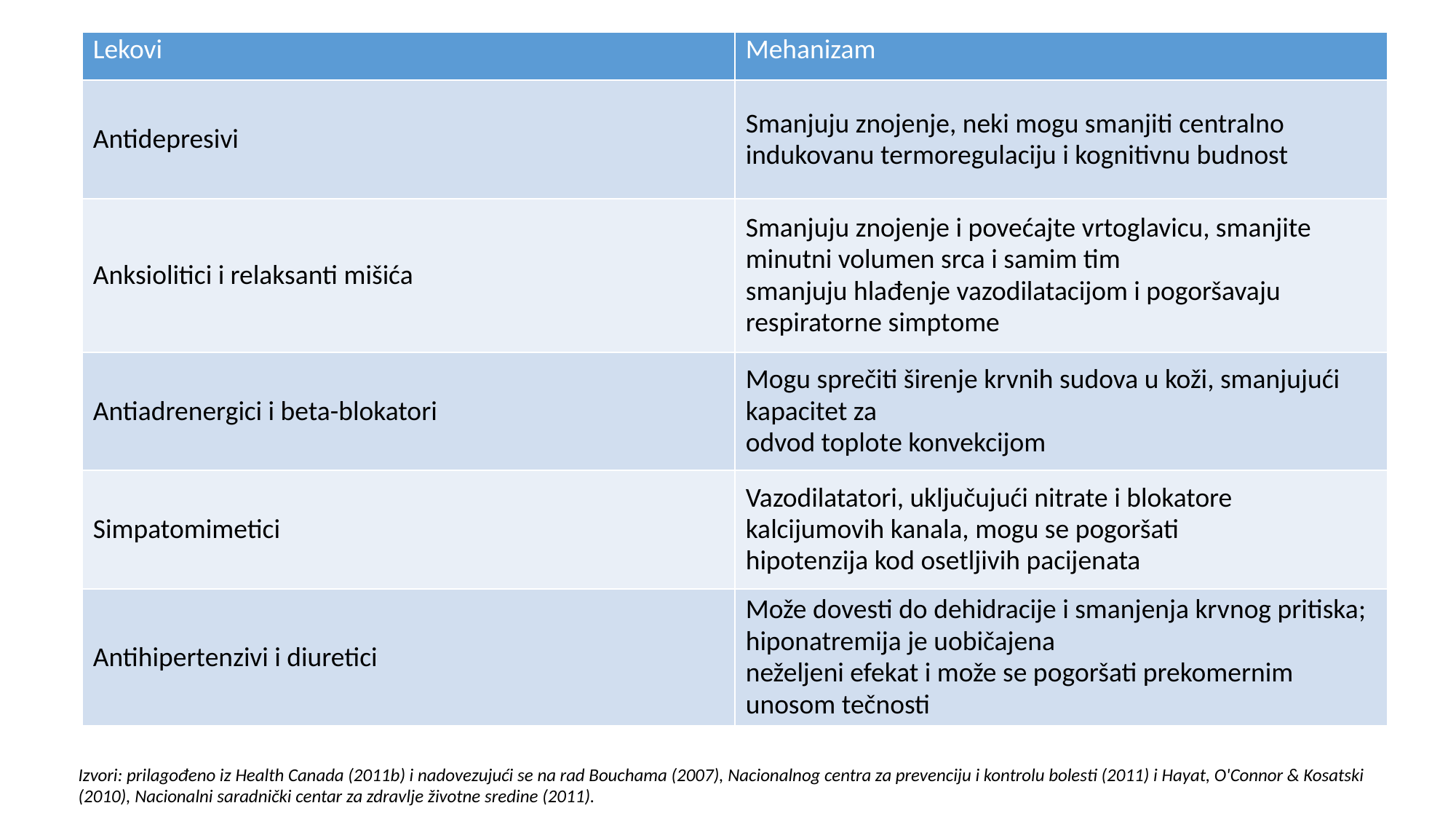

| Lekovi | Mehanizam |
| --- | --- |
| Antidepresivi | Smanjuju znojenje, neki mogu smanjiti centralno indukovanu termoregulaciju i kognitivnu budnost |
| Anksiolitici i relaksanti mišića | Smanjuju znojenje i povećajte vrtoglavicu, smanjite minutni volumen srca i samim tim smanjuju hlađenje vazodilatacijom i pogoršavaju respiratorne simptome |
| Antiadrenergici i beta-blokatori | Mogu sprečiti širenje krvnih sudova u koži, smanjujući kapacitet za odvod toplote konvekcijom |
| Simpatomimetici | Vazodilatatori, uključujući nitrate i blokatore kalcijumovih kanala, mogu se pogoršati hipotenzija kod osetljivih pacijenata |
| Antihipertenzivi i diuretici | Može dovesti do dehidracije i smanjenja krvnog pritiska; hiponatremija je uobičajena neželjeni efekat i može se pogoršati prekomernim unosom tečnosti |
Izvori: prilagođeno iz Health Canada (2011b) i nadovezujući se na rad Bouchama (2007), Nacionalnog centra za prevenciju i kontrolu bolesti (2011) i Hayat, O'Connor & Kosatski (2010), Nacionalni saradnički centar za zdravlje životne sredine (2011).